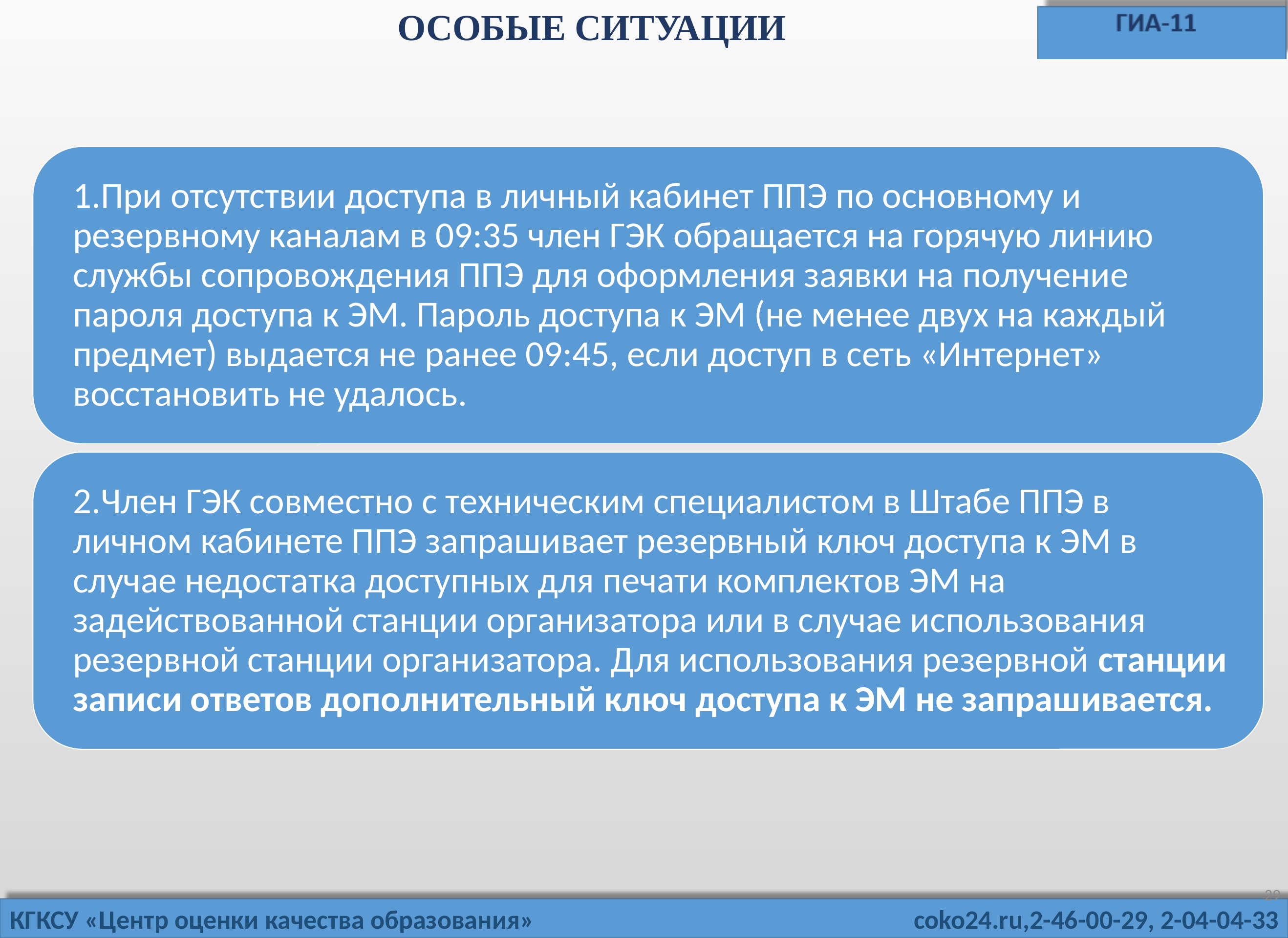

ОСОБЫЕ СИТУАЦИИ
1.При отсутствии доступа в личный кабинет ППЭ по основному и резервному каналам в 09:35 член ГЭК обращается на горячую линию службы сопровождения ППЭ для оформления заявки на получение пароля доступа к ЭМ. Пароль доступа к ЭМ (не менее двух на каждый предмет) выдается не ранее 09:45, если доступ в сеть «Интернет» восстановить не удалось.
2.Член ГЭК совместно с техническим специалистом в Штабе ППЭ в личном кабинете ППЭ запрашивает резервный ключ доступа к ЭМ в случае недостатка доступных для печати комплектов ЭМ на задействованной станции организатора или в случае использования резервной станции организатора. Для использования резервной станции записи ответов дополнительный ключ доступа к ЭМ не запрашивается.
29